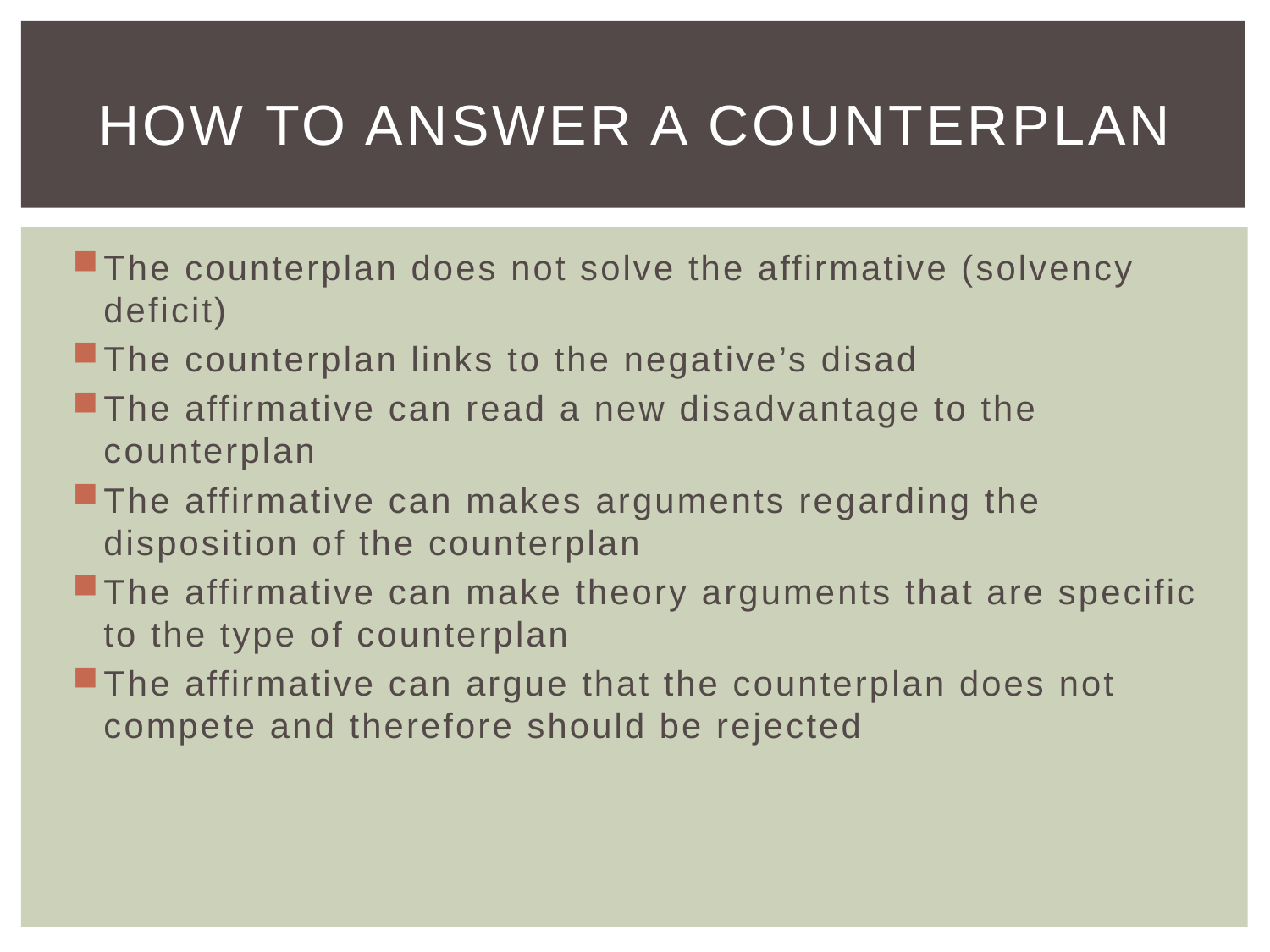

# How to answer a counterplan
The counterplan does not solve the affirmative (solvency deficit)
The counterplan links to the negative’s disad
The affirmative can read a new disadvantage to the counterplan
The affirmative can makes arguments regarding the disposition of the counterplan
The affirmative can make theory arguments that are specific to the type of counterplan
The affirmative can argue that the counterplan does not compete and therefore should be rejected